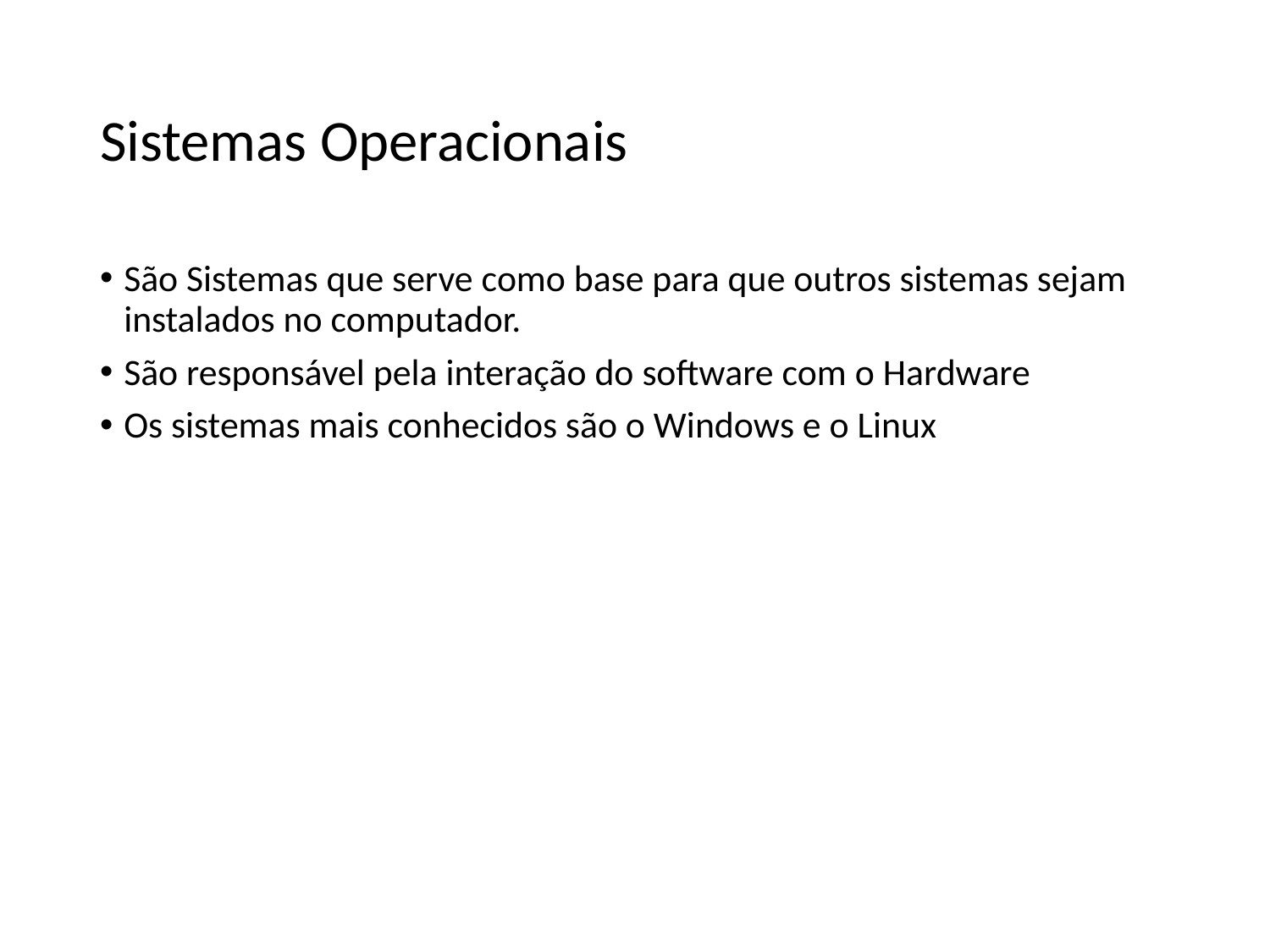

# Sistemas Operacionais
São Sistemas que serve como base para que outros sistemas sejam instalados no computador.
São responsável pela interação do software com o Hardware
Os sistemas mais conhecidos são o Windows e o Linux